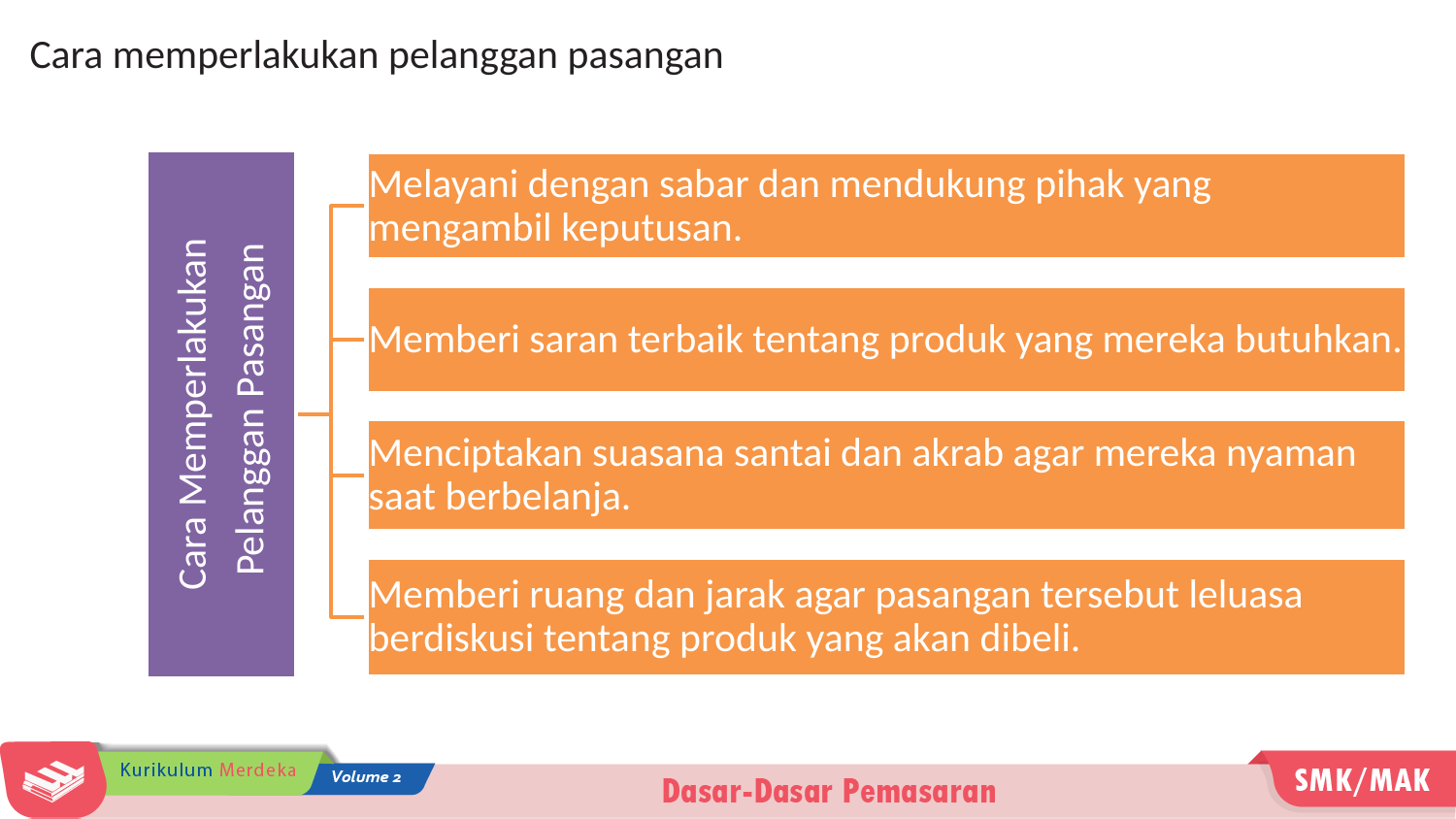

Cara memperlakukan pelanggan pasangan

Cara Memperlakukan
 Pelanggan Pasangan
Melayani dengan sabar dan mendukung pihak yang mengambil keputusan.
Memberi saran terbaik tentang produk yang mereka butuhkan.
Menciptakan suasana santai dan akrab agar mereka nyaman saat berbelanja.
Memberi ruang dan jarak agar pasangan tersebut leluasa berdiskusi tentang produk yang akan dibeli.